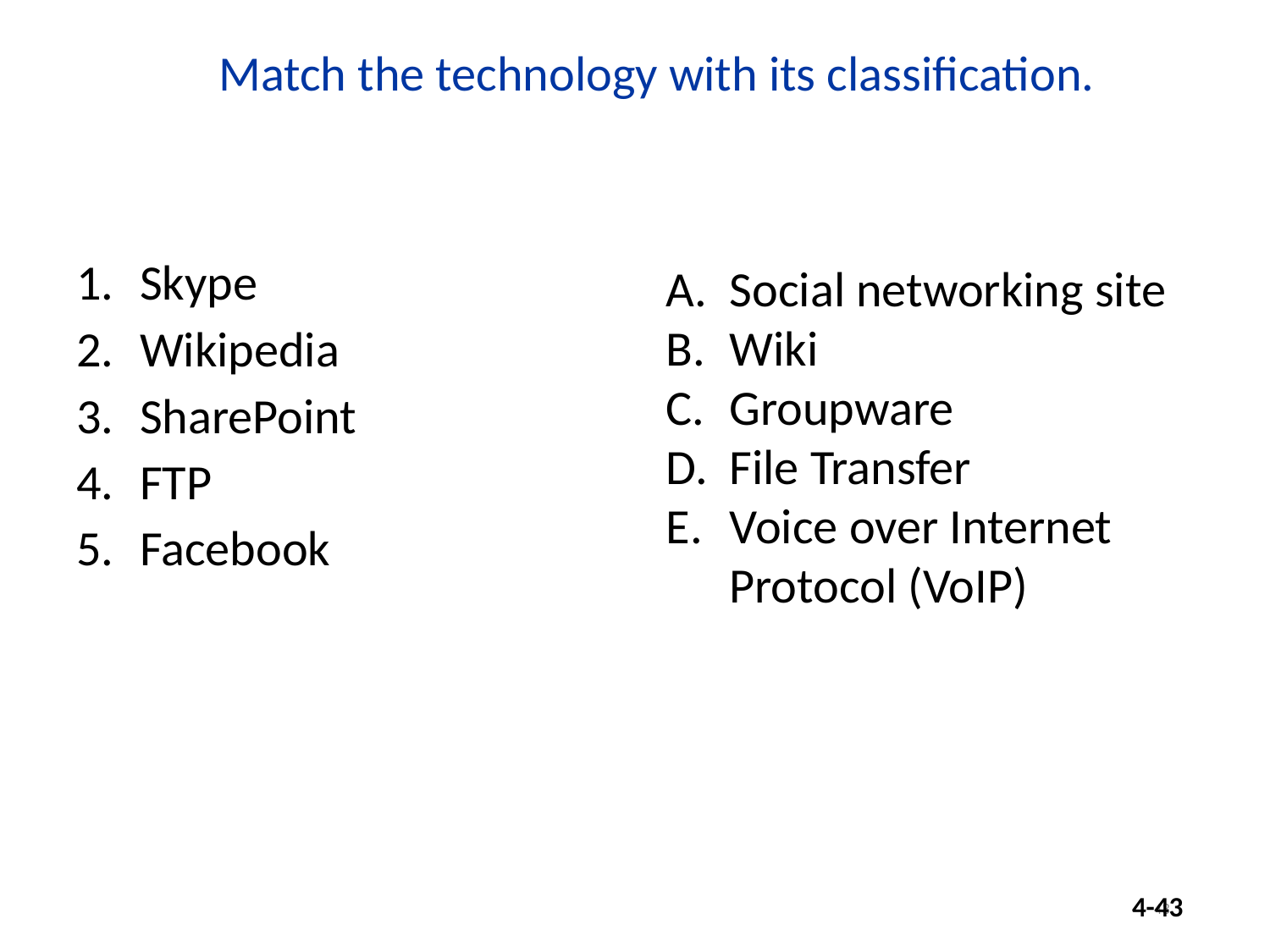

Match the technology with its classification.
Skype
Wikipedia
SharePoint
FTP
Facebook
Social networking site
Wiki
Groupware
File Transfer
Voice over Internet Protocol (VoIP)

43